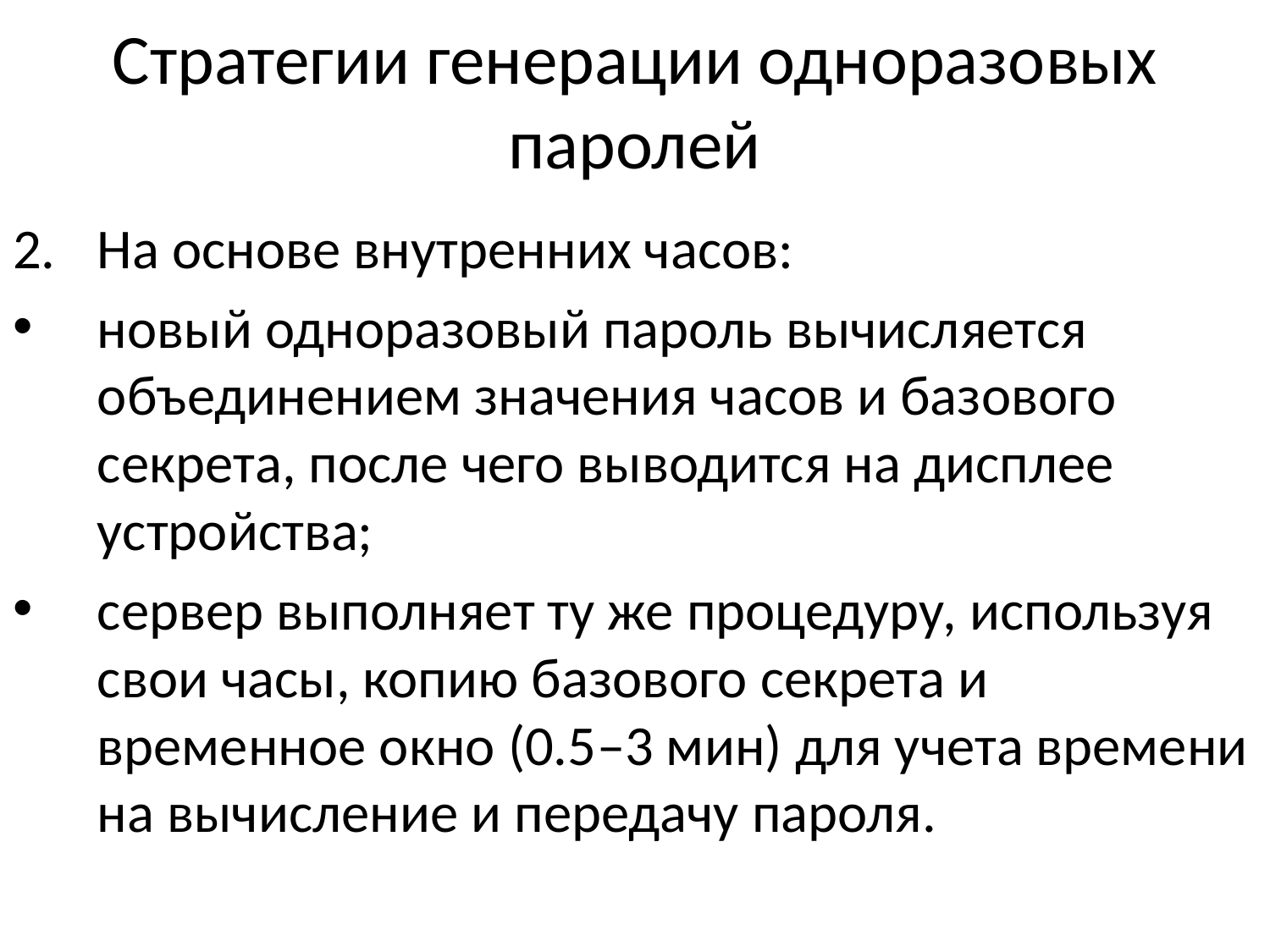

# Стратегии генерации одноразовых паролей
На основе внутренних часов:
новый одноразовый пароль вычисляется объединением значения часов и базового секрета, после чего выводится на дисплее устройства;
сервер выполняет ту же процедуру, используя свои часы, копию базового секрета и временное окно (0.5–3 мин) для учета времени на вычисление и передачу пароля.